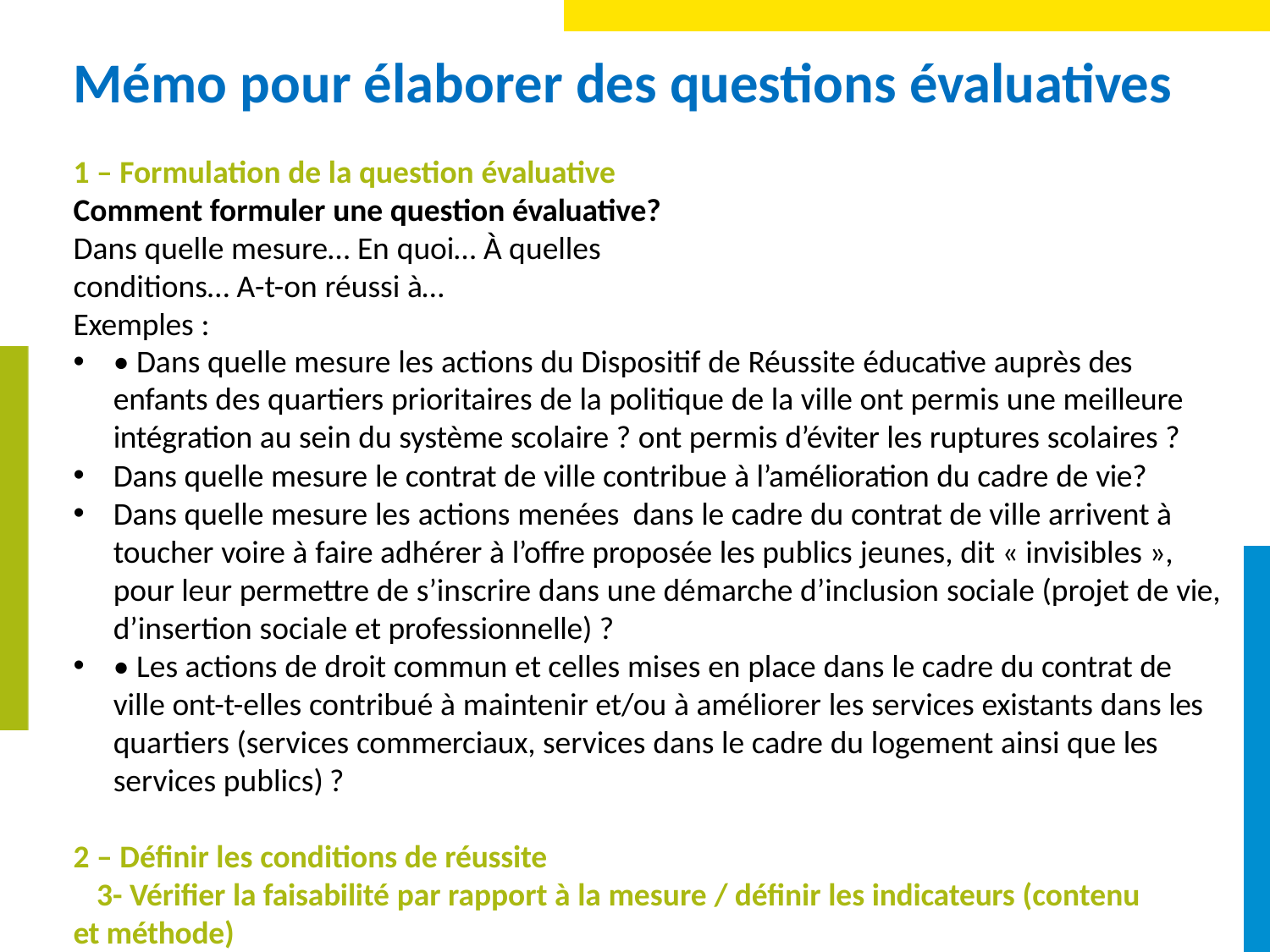

# Mémo pour élaborer des questions évaluatives
1 – Formulation de la question évaluative Comment formuler une question évaluative?
Dans quelle mesure… En quoi… À quelles conditions… A-t-on réussi à…
Exemples :
• Dans quelle mesure les actions du Dispositif de Réussite éducative auprès des enfants des quartiers prioritaires de la politique de la ville ont permis une meilleure intégration au sein du système scolaire ? ont permis d’éviter les ruptures scolaires ?
Dans quelle mesure le contrat de ville contribue à l’amélioration du cadre de vie?
Dans quelle mesure les actions menées dans le cadre du contrat de ville arrivent à
toucher voire à faire adhérer à l’offre proposée les publics jeunes, dit « invisibles »,
pour leur permettre de s’inscrire dans une démarche d’inclusion sociale (projet de vie, d’insertion sociale et professionnelle) ?
• Les actions de droit commun et celles mises en place dans le cadre du contrat de ville ont-t-elles contribué à maintenir et/ou à améliorer les services existants dans les quartiers (services commerciaux, services dans le cadre du logement ainsi que les services publics) ?
– Définir les conditions de réussite
- Vérifier la faisabilité par rapport à la mesure / définir les indicateurs (contenu et méthode)